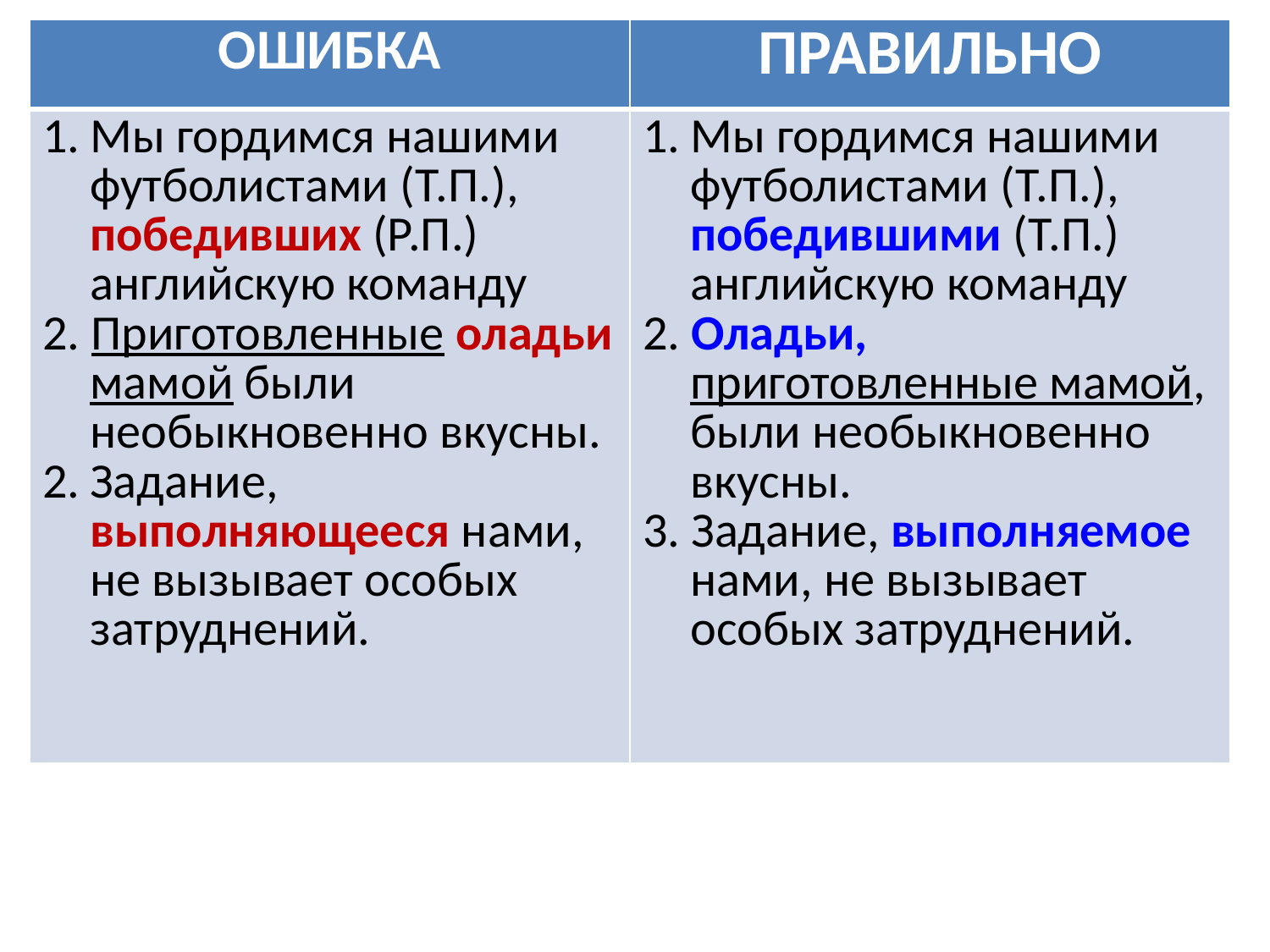

| ОШИБКА | ПРАВИЛЬНО |
| --- | --- |
| Мы гордимся нашими футболистами (Т.П.), победивших (Р.П.) английскую команду 2. Приготовленные оладьи мамой были необыкновенно вкусны. Задание, выполняющееся нами, не вызывает особых затруднений. | Мы гордимся нашими футболистами (Т.П.), победившими (Т.П.) английскую команду 2. Оладьи, приготовленные мамой, были необыкновенно вкусны. 3. Задание, выполняемое нами, не вызывает особых затруднений. |